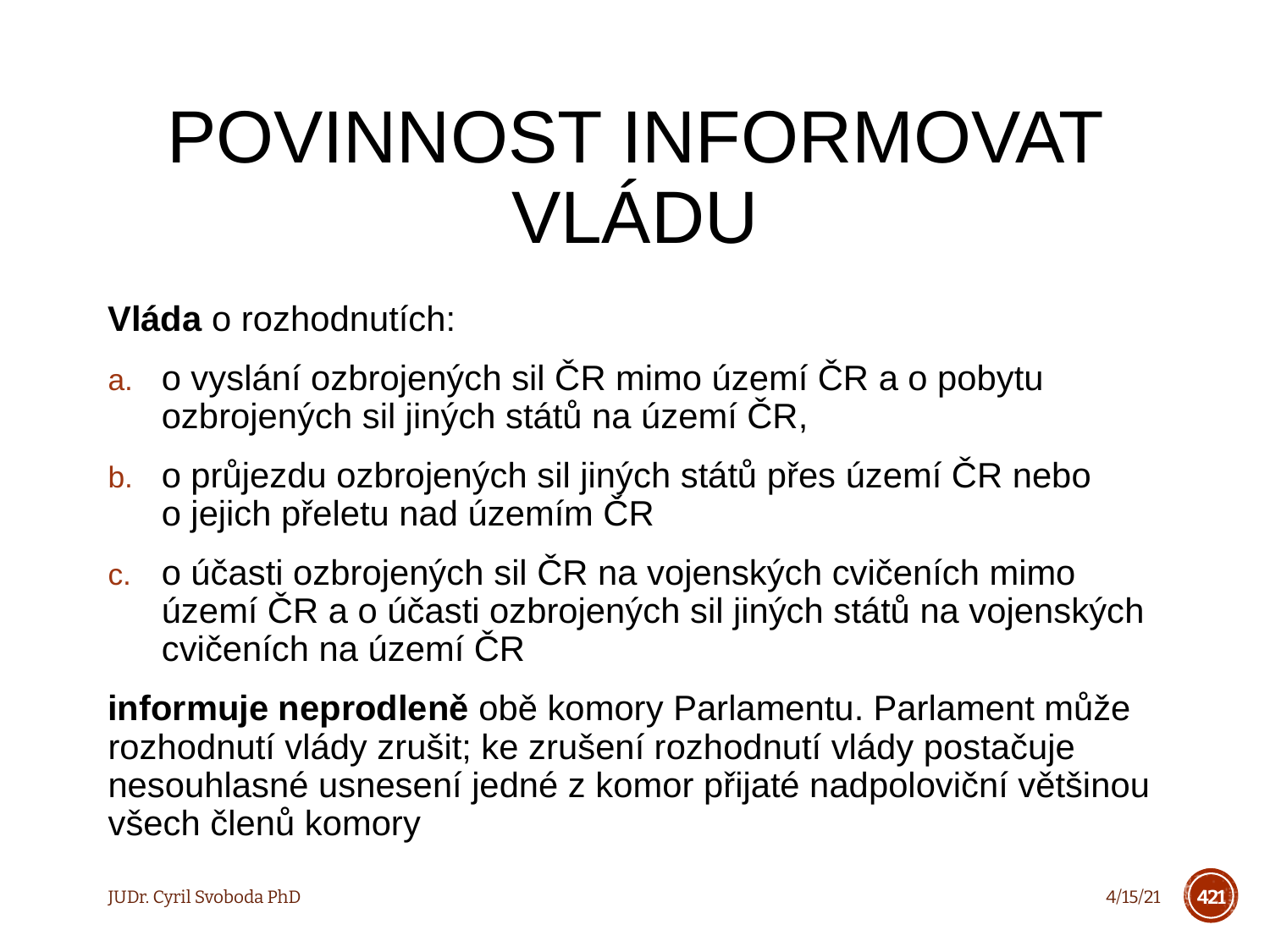

# Povinnost informovat vládu
Vláda o rozhodnutích:
o vyslání ozbrojených sil ČR mimo území ČR a o pobytu ozbrojených sil jiných států na území ČR,
o průjezdu ozbrojených sil jiných států přes území ČR nebo o jejich přeletu nad územím ČR
o účasti ozbrojených sil ČR na vojenských cvičeních mimo území ČR a o účasti ozbrojených sil jiných států na vojenských cvičeních na území ČR
informuje neprodleně obě komory Parlamentu. Parlament může rozhodnutí vlády zrušit; ke zrušení rozhodnutí vlády postačuje nesouhlasné usnesení jedné z komor přijaté nadpoloviční většinou všech členů komory

JUDr. Cyril Svoboda PhD
4/15/21
421